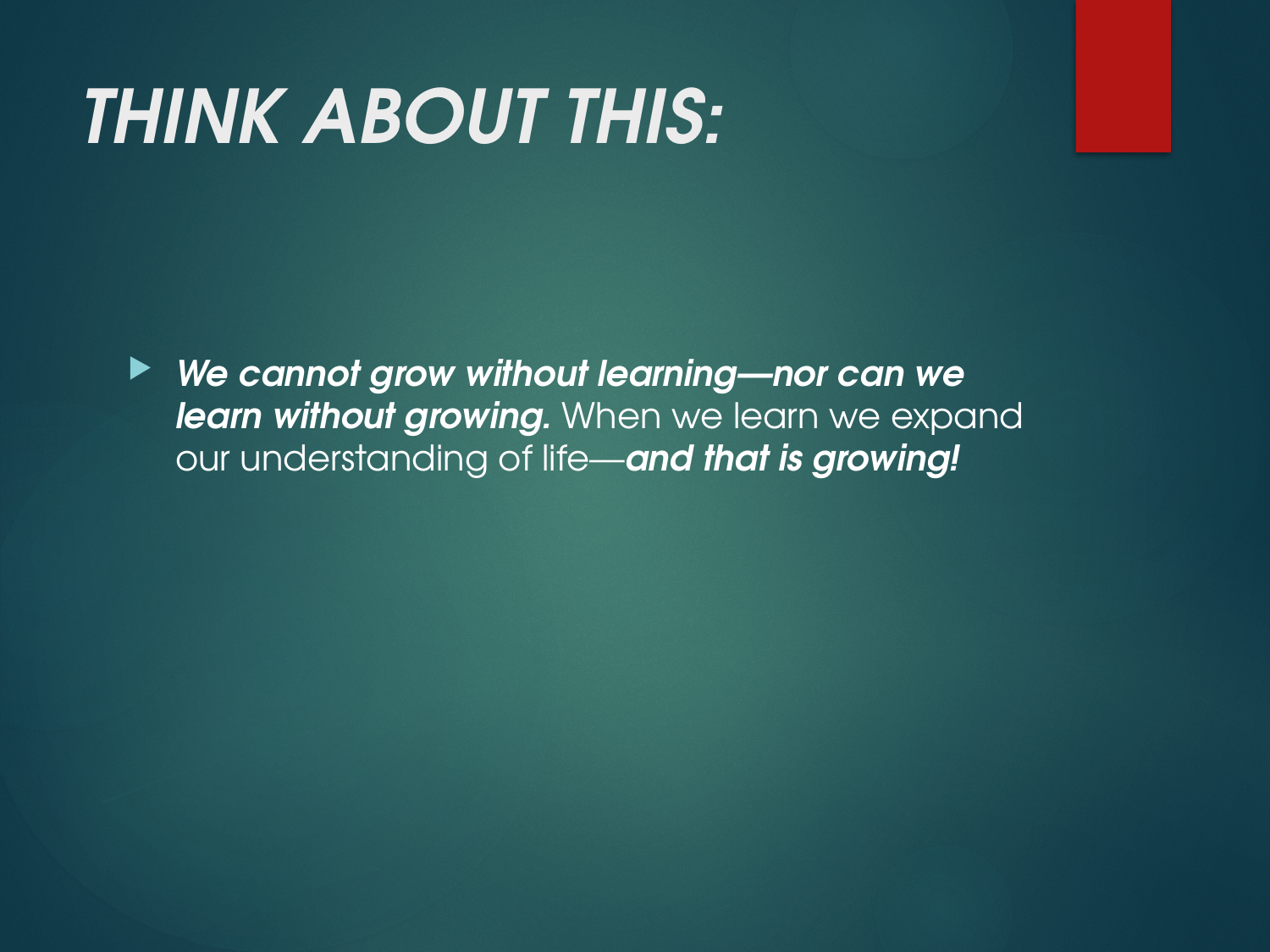

# THINK ABOUT THIS:

We cannot grow without learning—nor can we learn without growing. When we learn we expand our understanding of life—and that is growing!